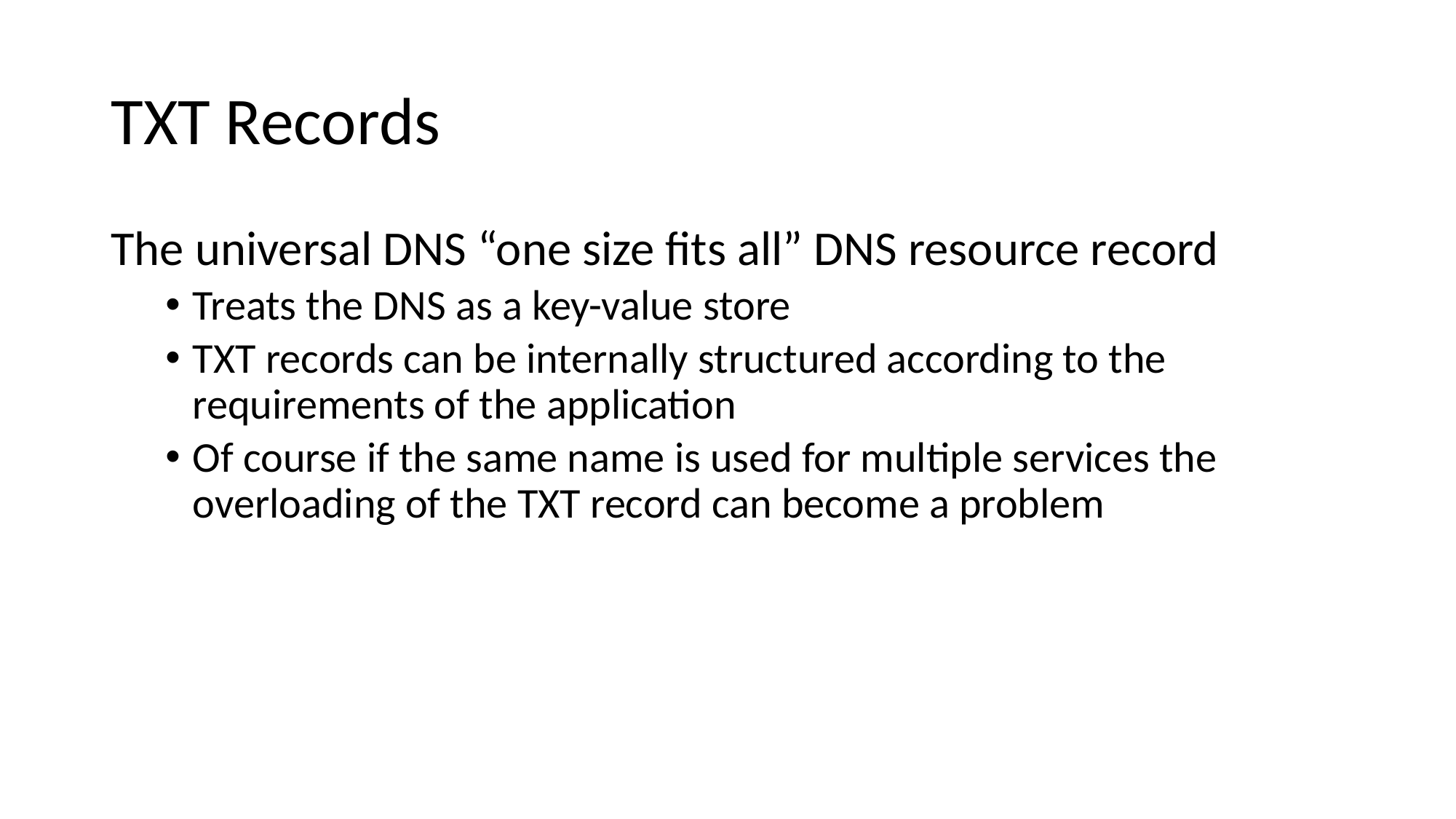

# TXT Records
The universal DNS “one size fits all” DNS resource record
Treats the DNS as a key-value store
TXT records can be internally structured according to the requirements of the application
Of course if the same name is used for multiple services the overloading of the TXT record can become a problem